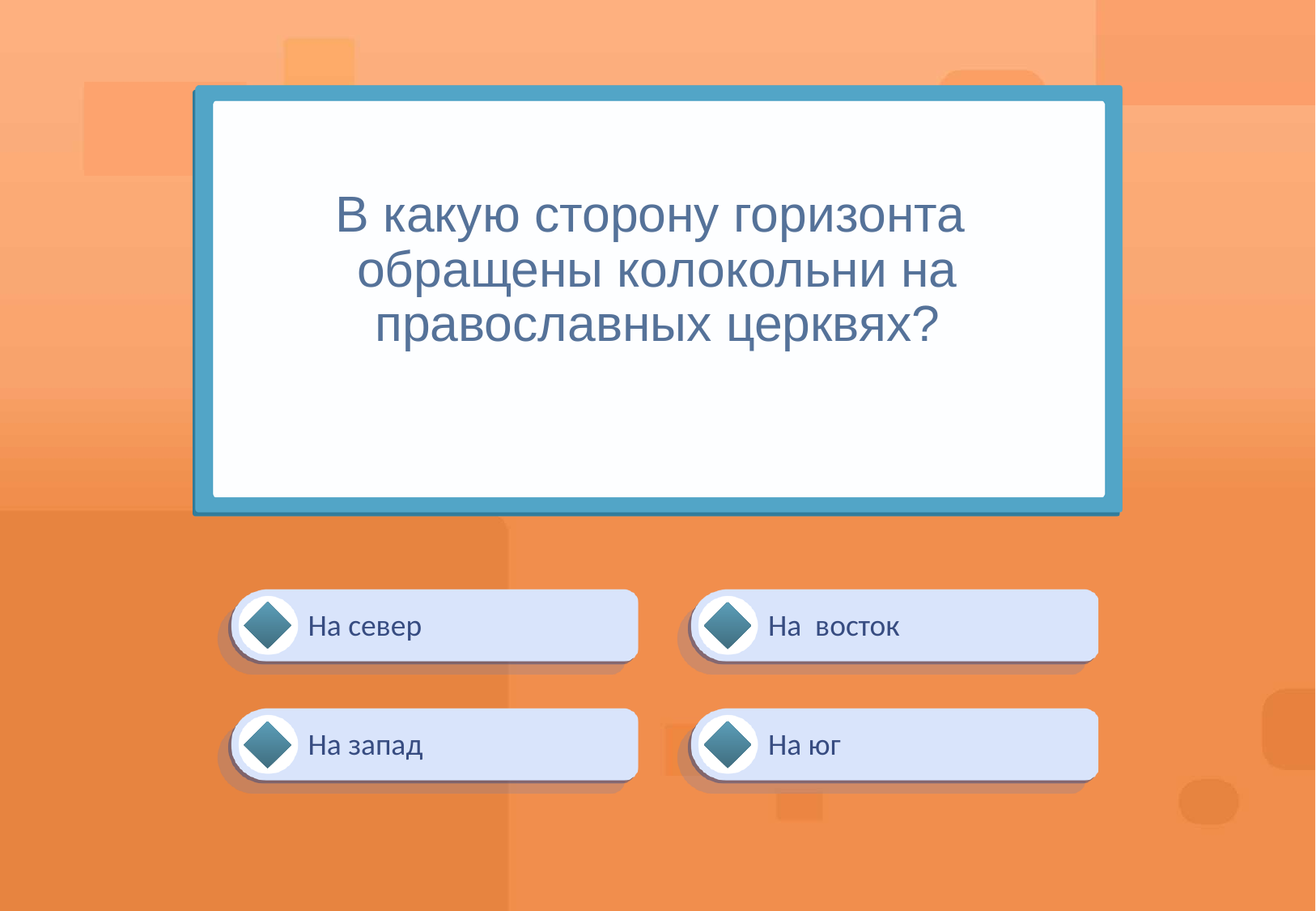

# В какую сторону горизонта обращены колокольни на православных церквях?
На север
На  восток

На запад
На юг